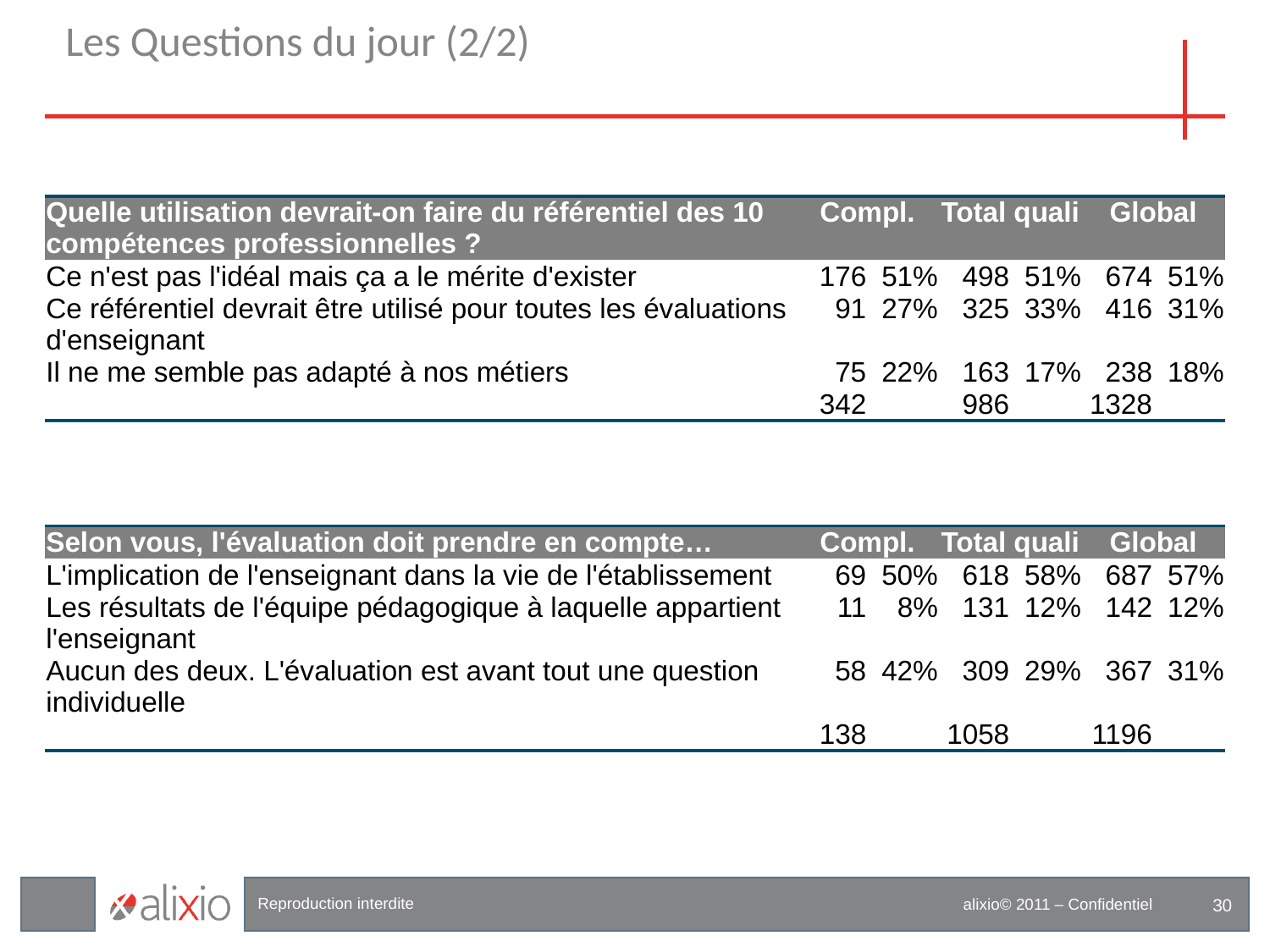

# Les Questions du jour (2/2)
| Quelle utilisation devrait-on faire du référentiel des 10 compétences professionnelles ? | Compl. |  | Total quali |  | Global |  |
| --- | --- | --- | --- | --- | --- | --- |
| Ce n'est pas l'idéal mais ça a le mérite d'exister | 176 | 51% | 498 | 51% | 674 | 51% |
| Ce référentiel devrait être utilisé pour toutes les évaluations d'enseignant | 91 | 27% | 325 | 33% | 416 | 31% |
| Il ne me semble pas adapté à nos métiers | 75 | 22% | 163 | 17% | 238 | 18% |
|  | 342 |  | 986 |  | 1328 |  |
| Selon vous, l'évaluation doit prendre en compte… | Compl. |  | Total quali |  | Global |  |
| --- | --- | --- | --- | --- | --- | --- |
| L'implication de l'enseignant dans la vie de l'établissement | 69 | 50% | 618 | 58% | 687 | 57% |
| Les résultats de l'équipe pédagogique à laquelle appartient l'enseignant | 11 | 8% | 131 | 12% | 142 | 12% |
| Aucun des deux. L'évaluation est avant tout une question individuelle | 58 | 42% | 309 | 29% | 367 | 31% |
|  | 138 |  | 1058 |  | 1196 |  |
30